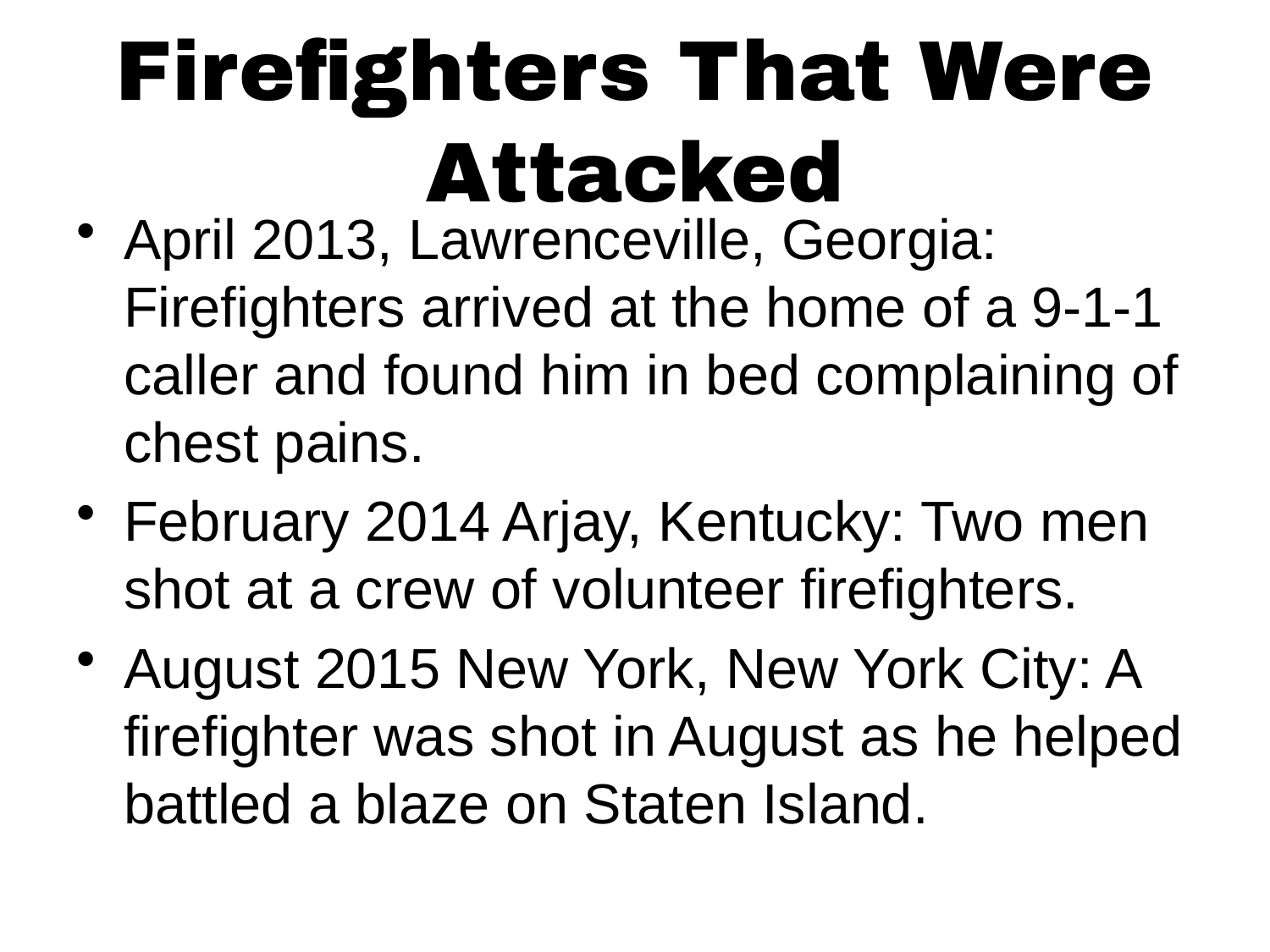

# Firefighters That Were Attacked
April 2013, Lawrenceville, Georgia: Firefighters arrived at the home of a 9-1-1 caller and found him in bed complaining of chest pains.
February 2014 Arjay, Kentucky: Two men shot at a crew of volunteer firefighters.
August 2015 New York, New York City: A firefighter was shot in August as he helped battled a blaze on Staten Island.